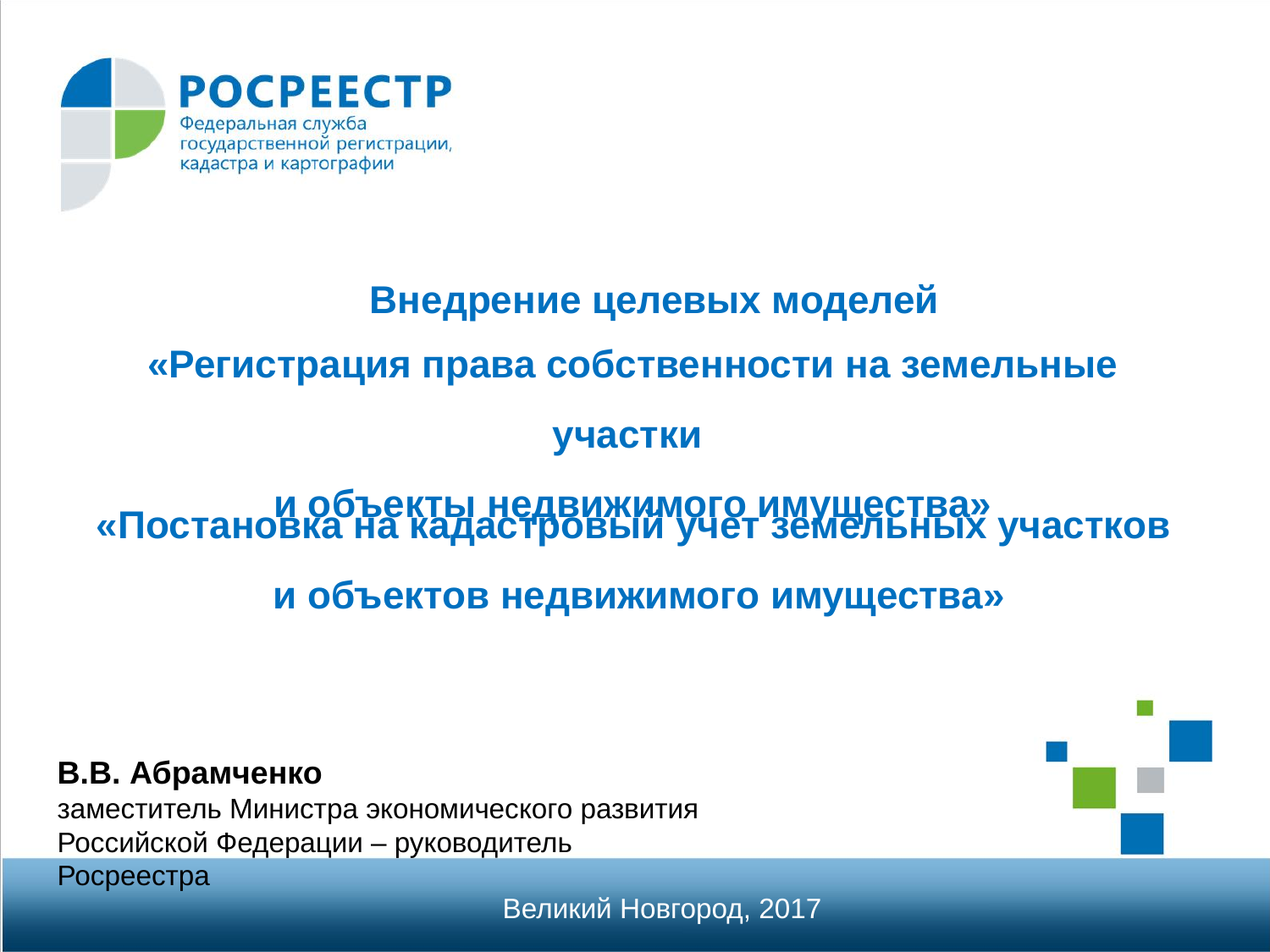

Внедрение целевых моделей
«Регистрация права собственности на земельные участки
и объекты недвижимого имущества»
«Постановка на кадастровый учет земельных участков
и объектов недвижимого имущества»
В.В. Абрамченко
заместитель Министра экономического развития Российской Федерации – руководитель Росреестра
Великий Новгород, 2017